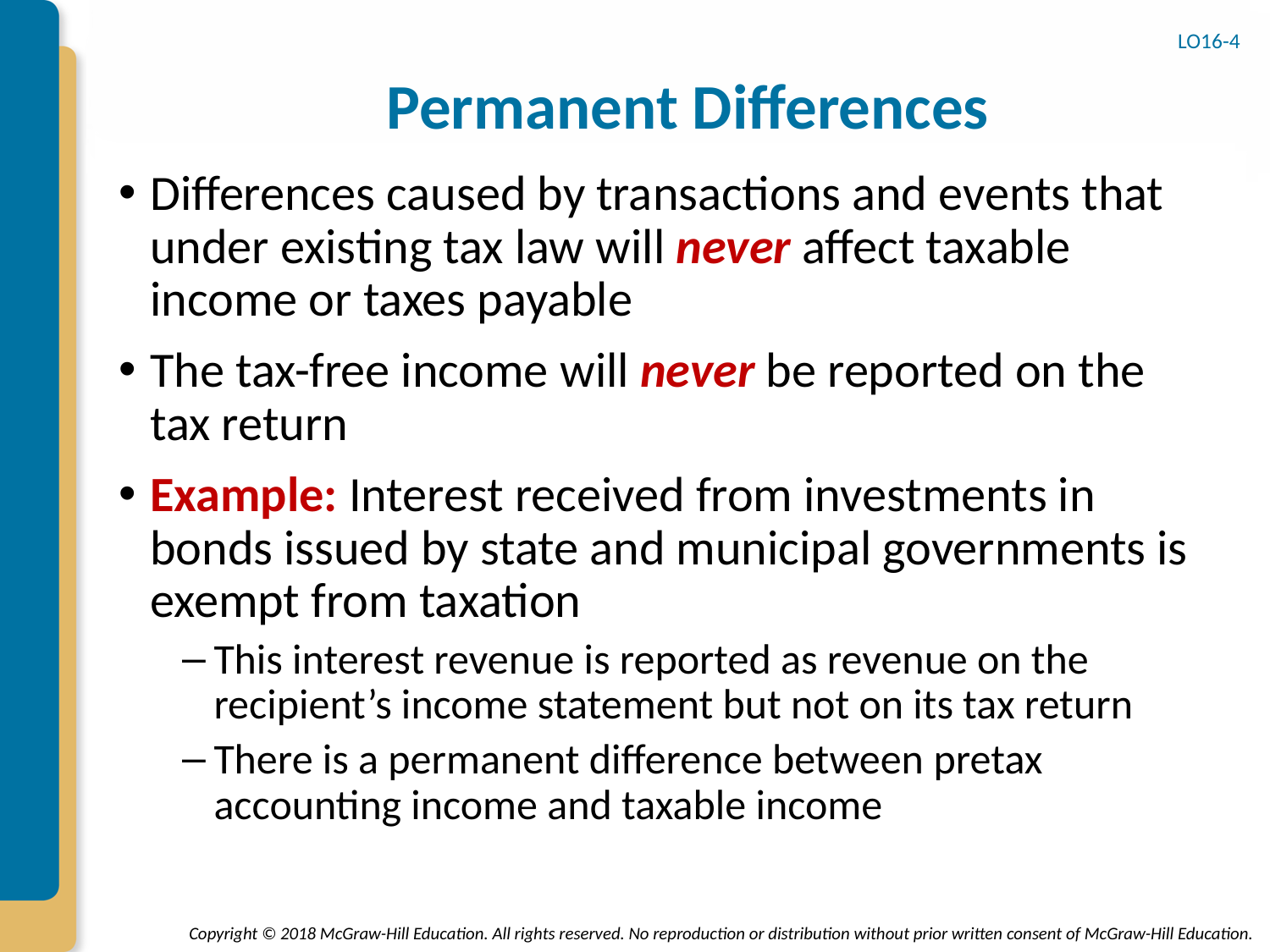

# Permanent Differences
LO16-4
Differences caused by transactions and events that under existing tax law will never affect taxable income or taxes payable
The tax-free income will never be reported on the tax return
Example: Interest received from investments in bonds issued by state and municipal governments is exempt from taxation
This interest revenue is reported as revenue on the recipient’s income statement but not on its tax return
There is a permanent difference between pretax accounting income and taxable income